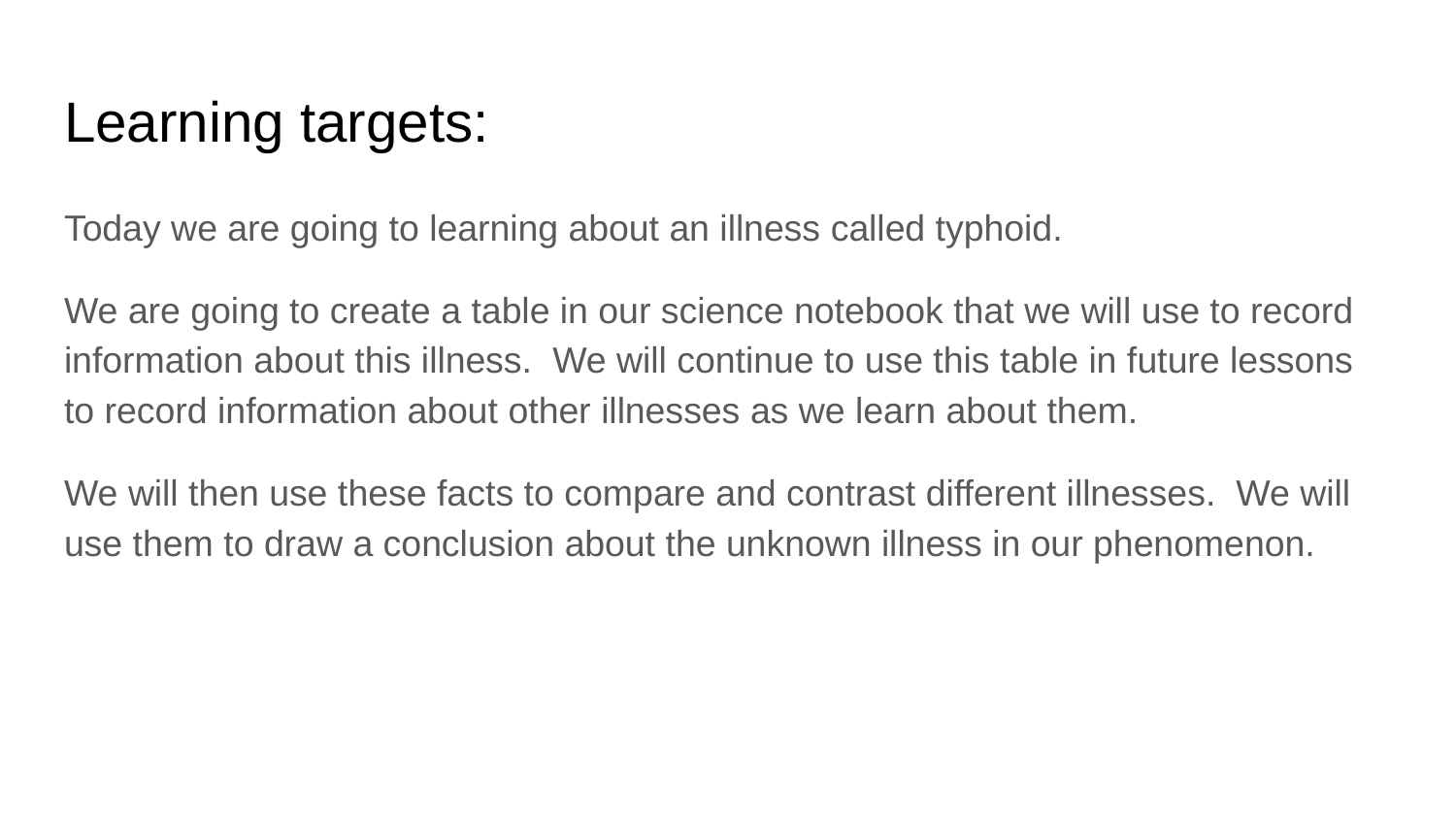

# Learning targets:
Today we are going to learning about an illness called typhoid.
We are going to create a table in our science notebook that we will use to record information about this illness.  We will continue to use this table in future lessons to record information about other illnesses as we learn about them.
We will then use these facts to compare and contrast different illnesses.  We will use them to draw a conclusion about the unknown illness in our phenomenon.